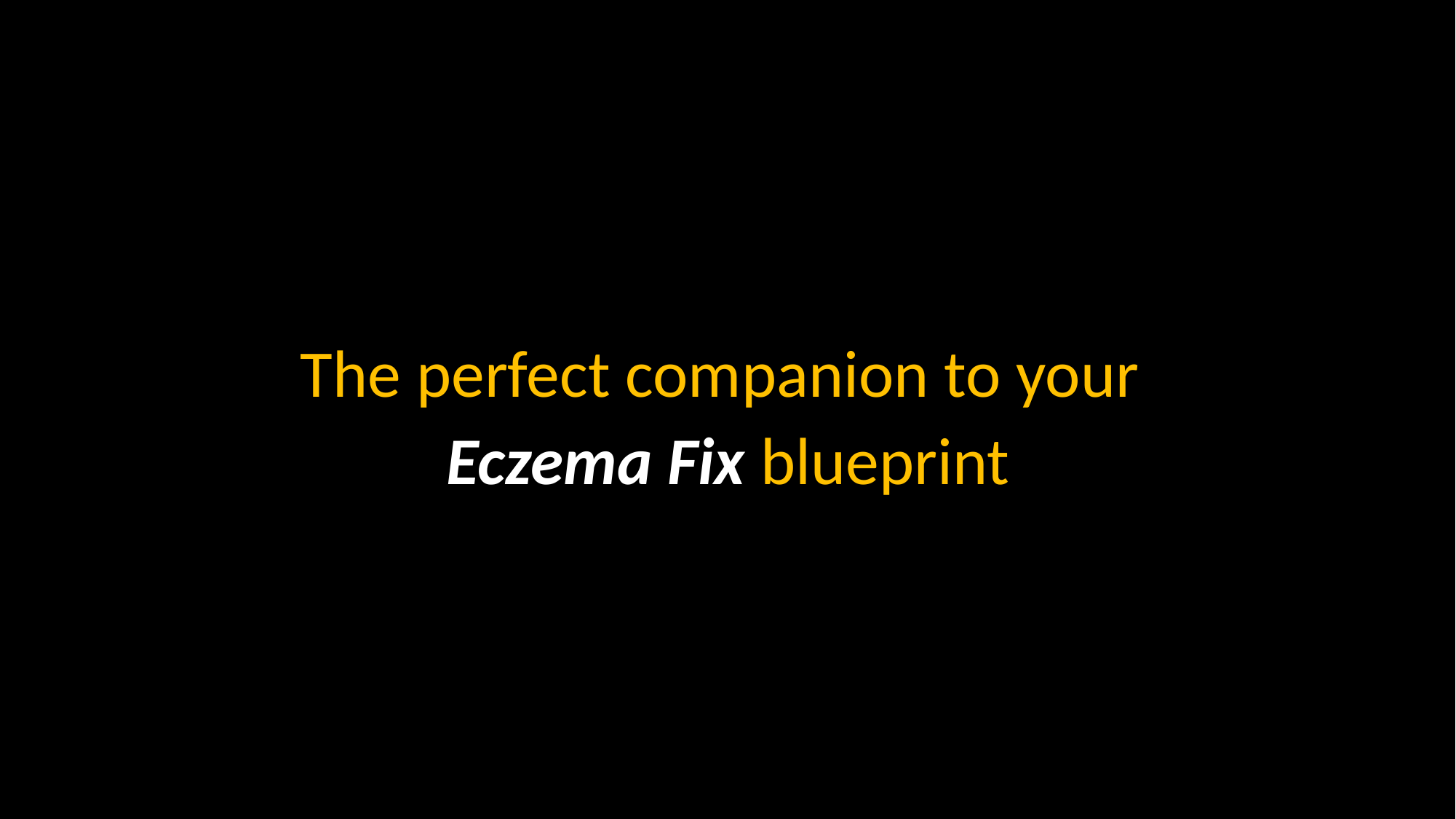

The perfect companion to your
Eczema Fix blueprint